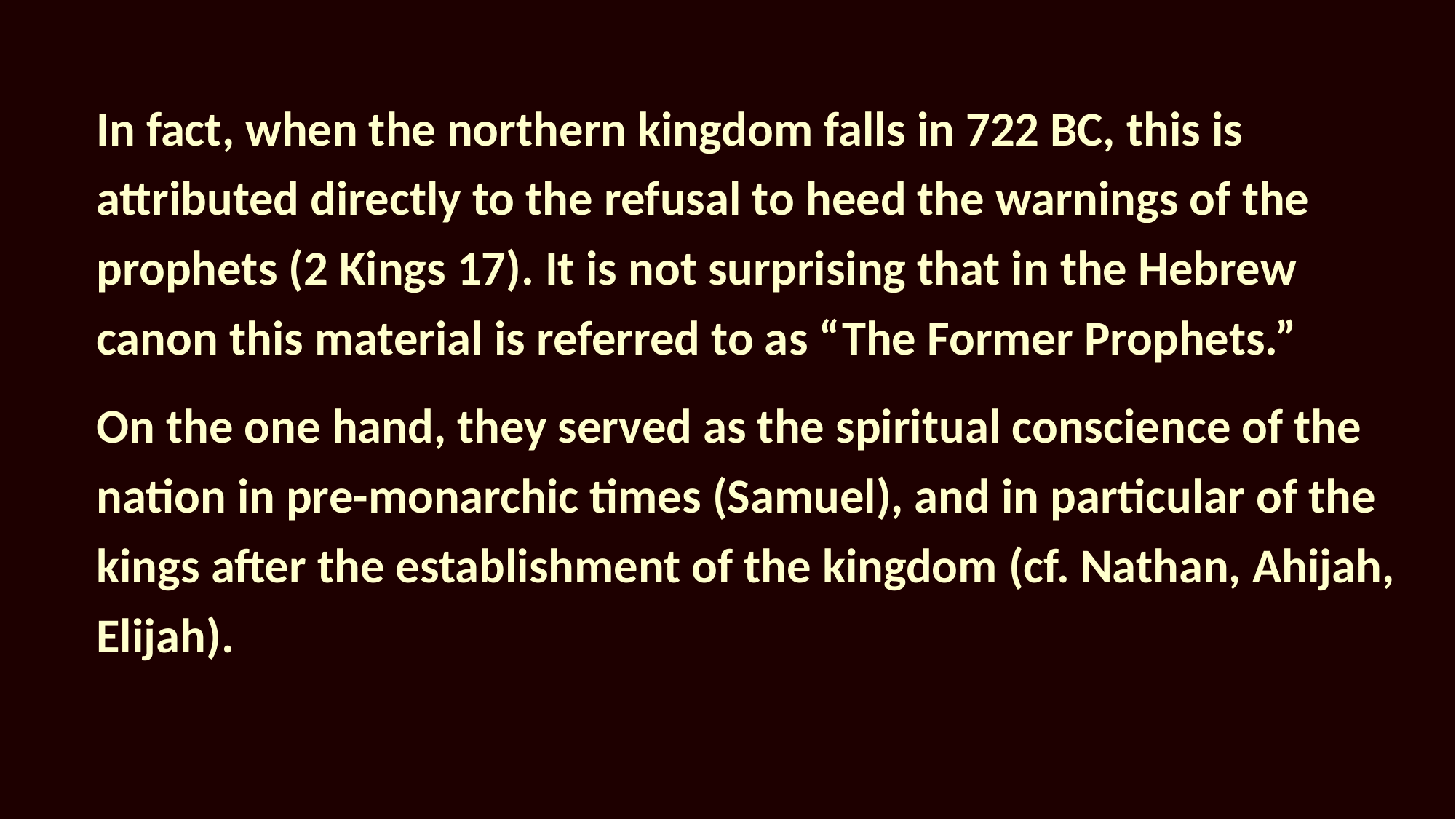

In fact, when the northern kingdom falls in 722 BC, this is attributed directly to the refusal to heed the warnings of the prophets (2 Kings 17). It is not surprising that in the Hebrew canon this material is referred to as “The Former Prophets.”
On the one hand, they served as the spiritual conscience of the nation in pre-monarchic times (Samuel), and in particular of the kings after the establishment of the kingdom (cf. Nathan, Ahijah, Elijah).